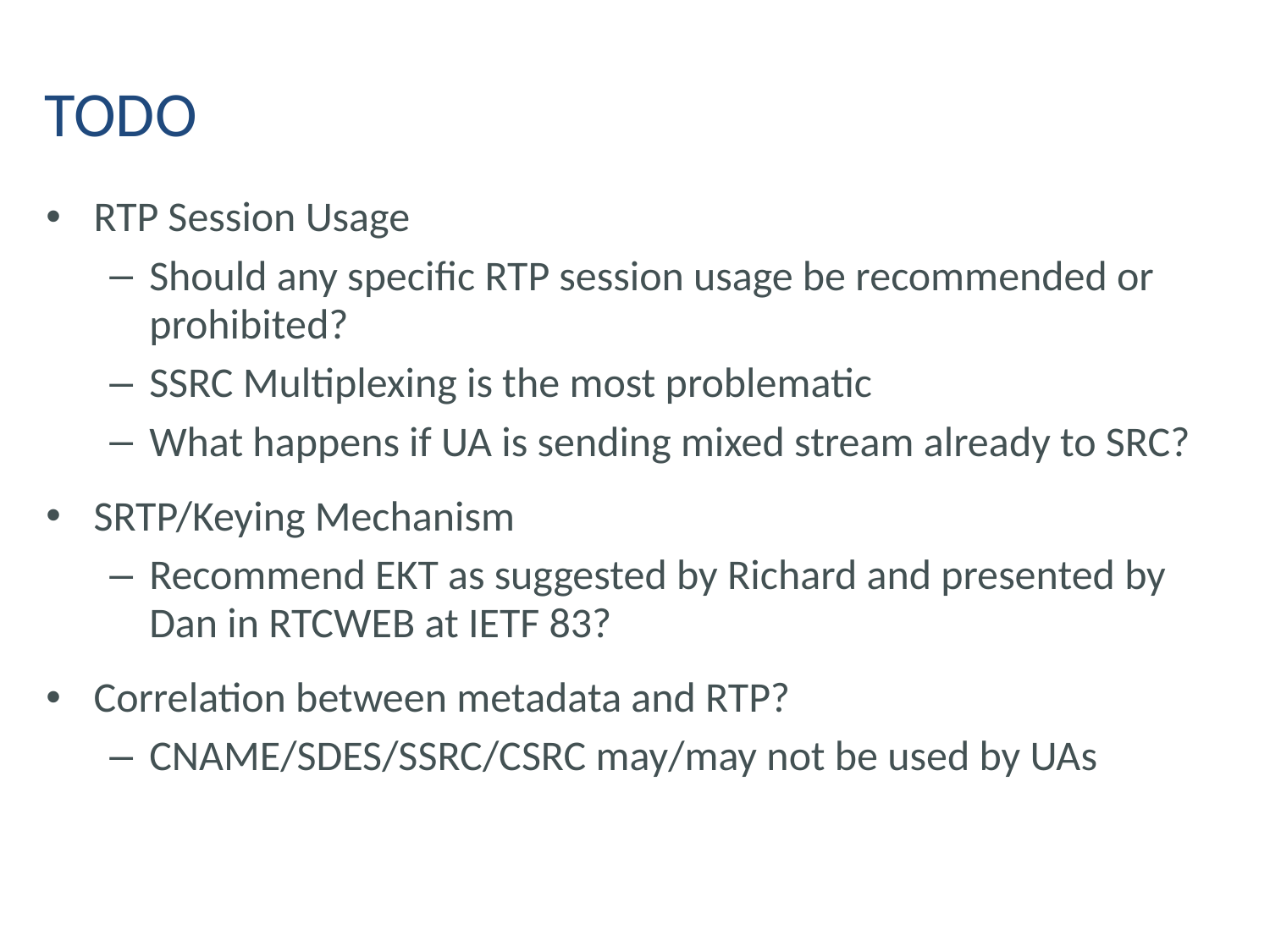

# TODO
RTP Session Usage
Should any specific RTP session usage be recommended or prohibited?
SSRC Multiplexing is the most problematic
What happens if UA is sending mixed stream already to SRC?
SRTP/Keying Mechanism
Recommend EKT as suggested by Richard and presented by Dan in RTCWEB at IETF 83?
Correlation between metadata and RTP?
CNAME/SDES/SSRC/CSRC may/may not be used by UAs